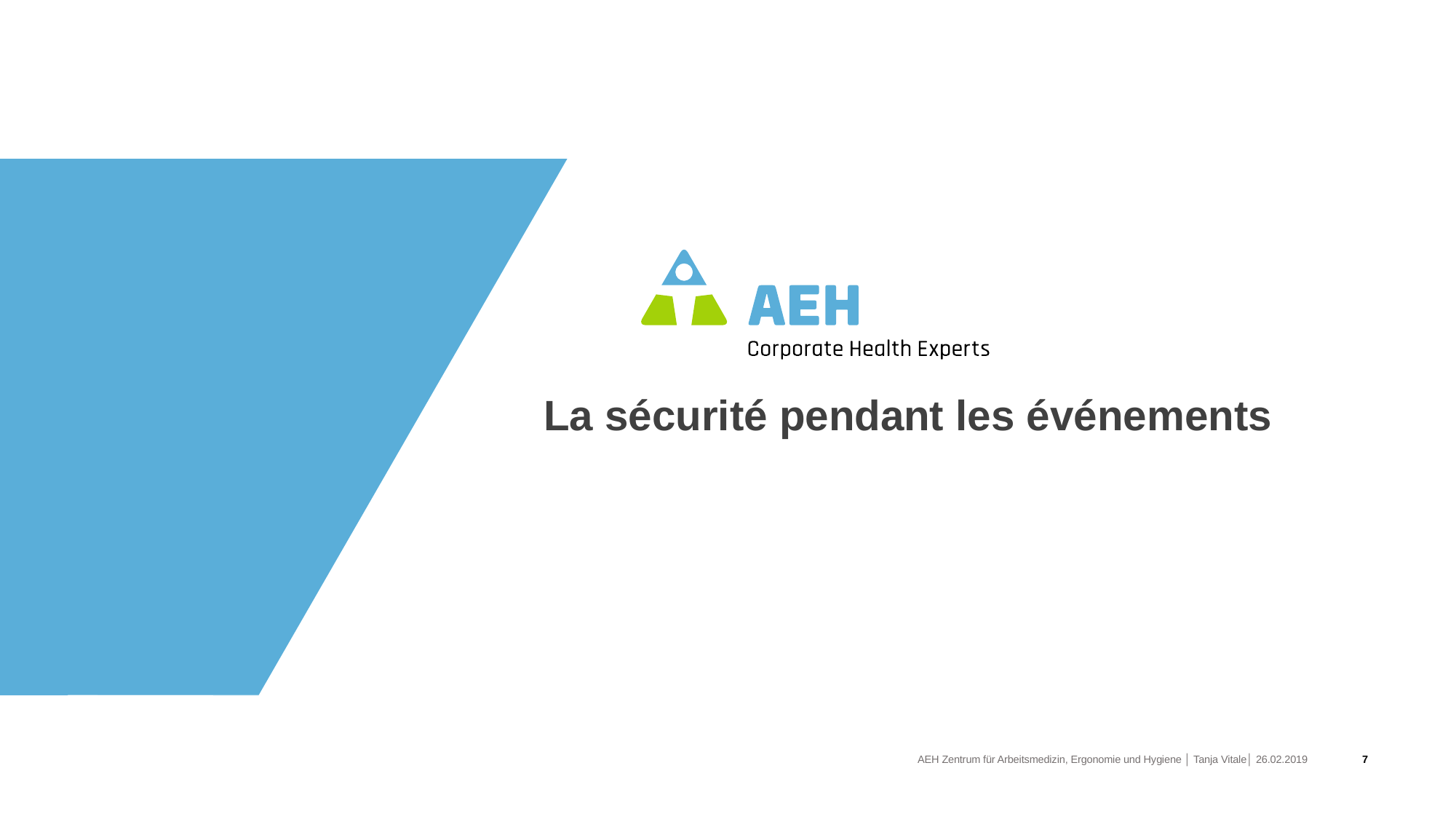

La sécurité pendant les événements
AEH Zentrum für Arbeitsmedizin, Ergonomie und Hygiene │ Tanja Vitale│ 26.02.2019